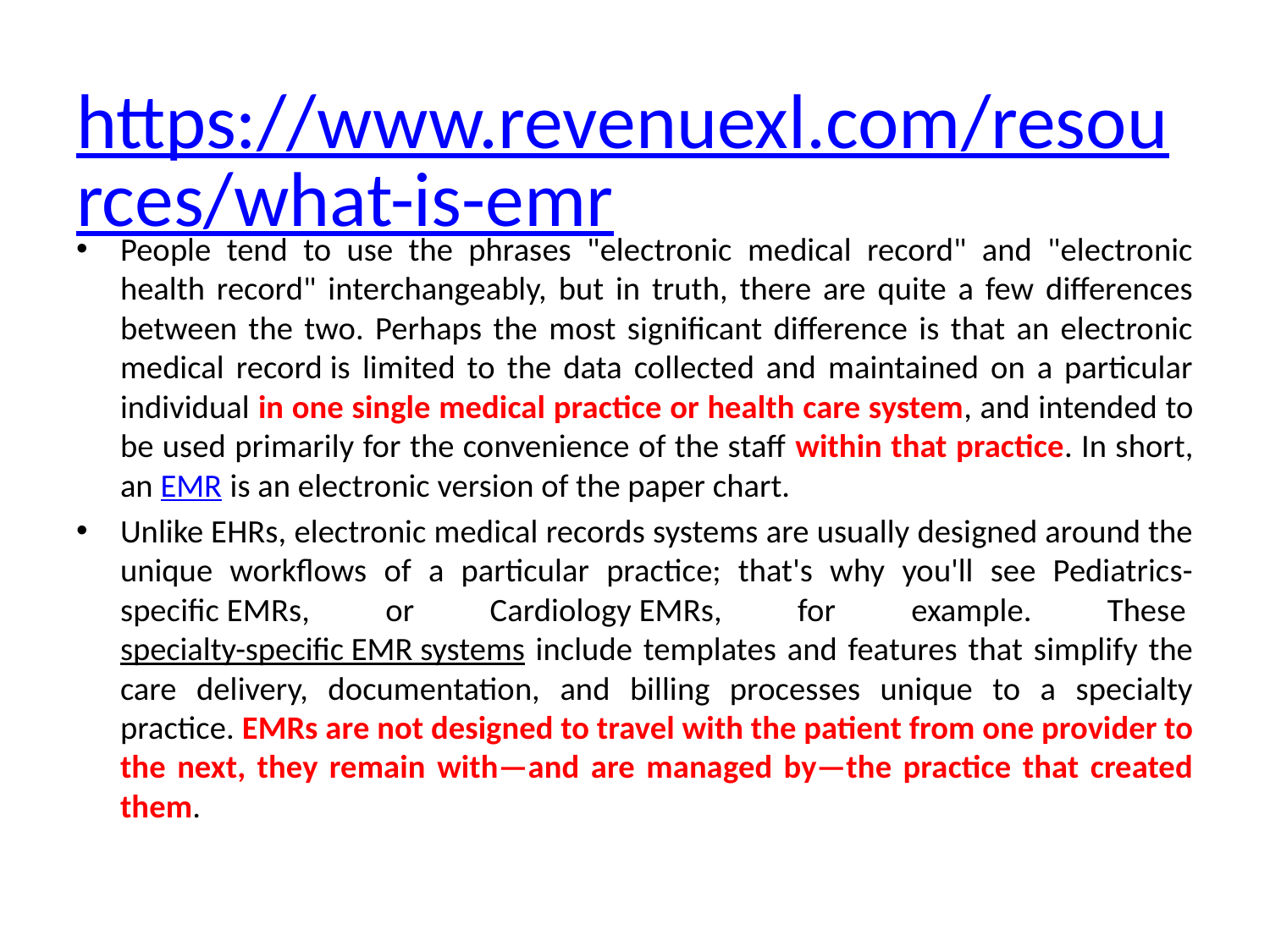

# https://www.revenuexl.com/resources/what-is-emr
People tend to use the phrases "electronic medical record" and "electronic health record" interchangeably, but in truth, there are quite a few differences between the two. Perhaps the most significant difference is that an electronic medical record is limited to the data collected and maintained on a particular individual in one single medical practice or health care system, and intended to be used primarily for the convenience of the staff within that practice. In short, an EMR is an electronic version of the paper chart.
Unlike EHRs, electronic medical records systems are usually designed around the unique workflows of a particular practice; that's why you'll see Pediatrics-specific EMRs, or Cardiology EMRs, for example. These specialty-specific EMR systems include templates and features that simplify the care delivery, documentation, and billing processes unique to a specialty practice. EMRs are not designed to travel with the patient from one provider to the next, they remain with—and are managed by—the practice that created them.